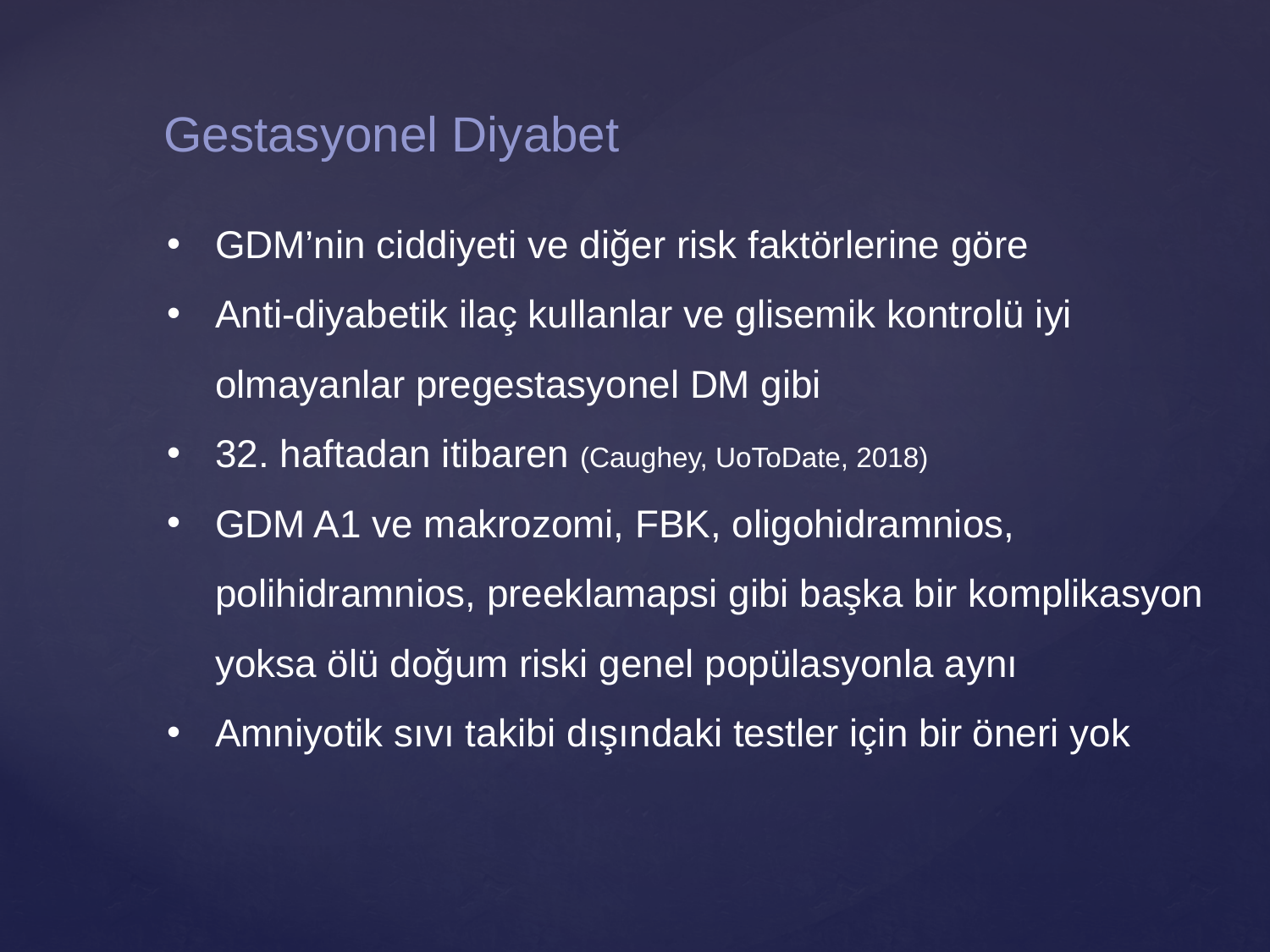

Gestasyonel Diyabet
GDM’nin ciddiyeti ve diğer risk faktörlerine göre
Anti-diyabetik ilaç kullanlar ve glisemik kontrolü iyi olmayanlar pregestasyonel DM gibi
32. haftadan itibaren (Caughey, UoToDate, 2018)
GDM A1 ve makrozomi, FBK, oligohidramnios, polihidramnios, preeklamapsi gibi başka bir komplikasyon yoksa ölü doğum riski genel popülasyonla aynı
Amniyotik sıvı takibi dışındaki testler için bir öneri yok